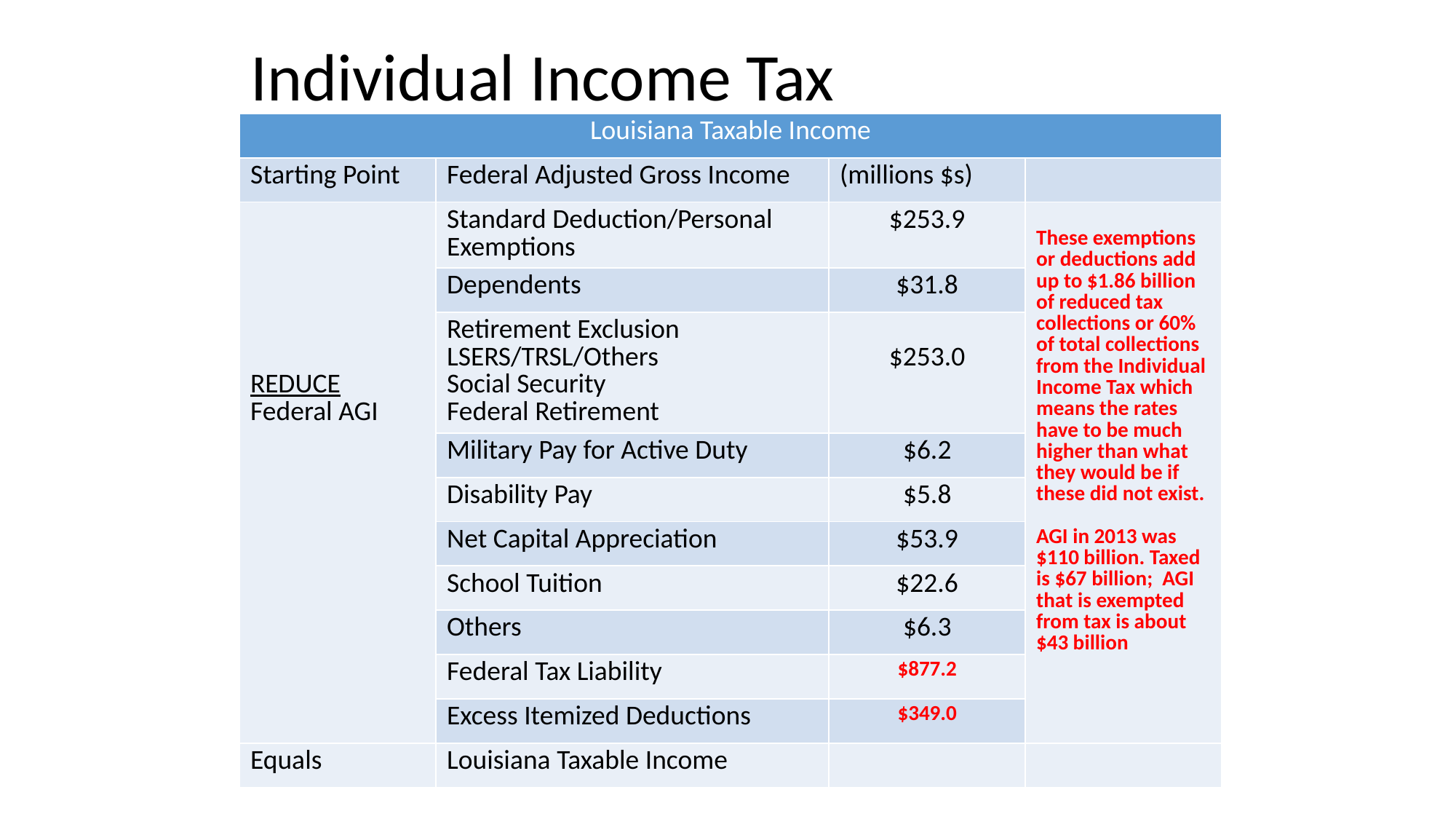

# Individual Income Tax
| Louisiana Taxable Income |  |  |  |
| --- | --- | --- | --- |
| Starting Point | Federal Adjusted Gross Income | (millions $s) |  |
| REDUCE Federal AGI | Standard Deduction/Personal Exemptions | $253.9 | These exemptions or deductions add up to $1.86 billion of reduced tax collections or 60% of total collections from the Individual Income Tax which means the rates have to be much higher than what they would be if these did not exist. AGI in 2013 was $110 billion. Taxed is $67 billion; AGI that is exempted from tax is about $43 billion |
|  | Dependents | $31.8 |  |
|  | Retirement Exclusion LSERS/TRSL/Others Social Security Federal Retirement | $253.0 |  |
|  | Military Pay for Active Duty | $6.2 |  |
|  | Disability Pay | $5.8 |  |
|  | Net Capital Appreciation | $53.9 |  |
|  | School Tuition | $22.6 |  |
|  | Others | $6.3 |  |
|  | Federal Tax Liability | $877.2 |  |
|  | Excess Itemized Deductions | $349.0 |  |
| Equals | Louisiana Taxable Income |  |  |